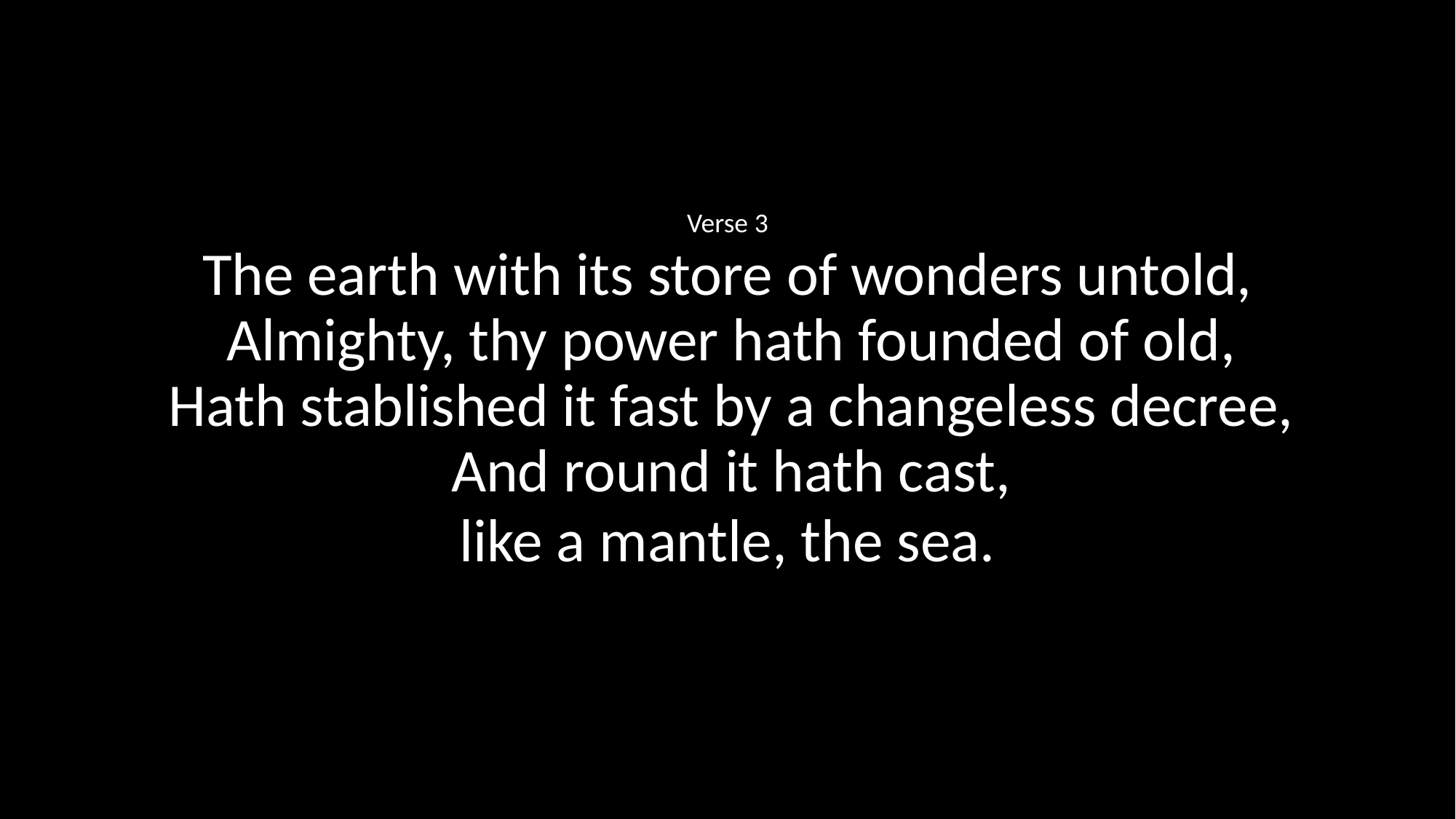

Verse 3
The earth with its store of wonders untold,
Almighty, thy power hath founded of old,
Hath stablished it fast by a changeless decree,
And round it hath cast,
like a mantle, the sea.